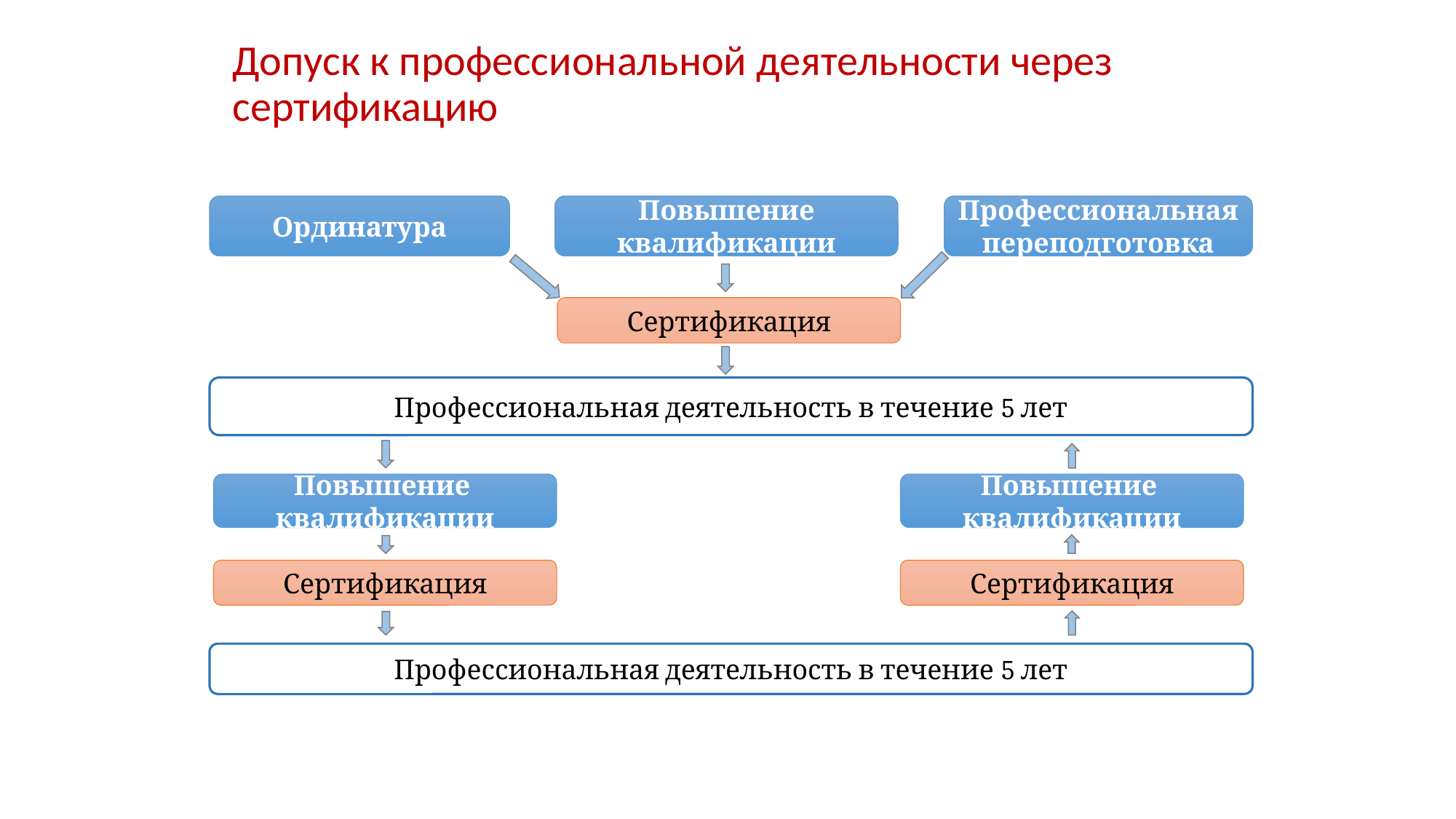

# Допуск к профессиональной деятельности через сертификацию
Ординатура
Повышение квалификации
Профессиональная переподготовка

Сертификация

Профессиональная деятельность в течение 5 лет

Повышение  квалификации
Повышение  квалификации

Сертификация
Сертификация

Профессиональная деятельность в течение 5 лет